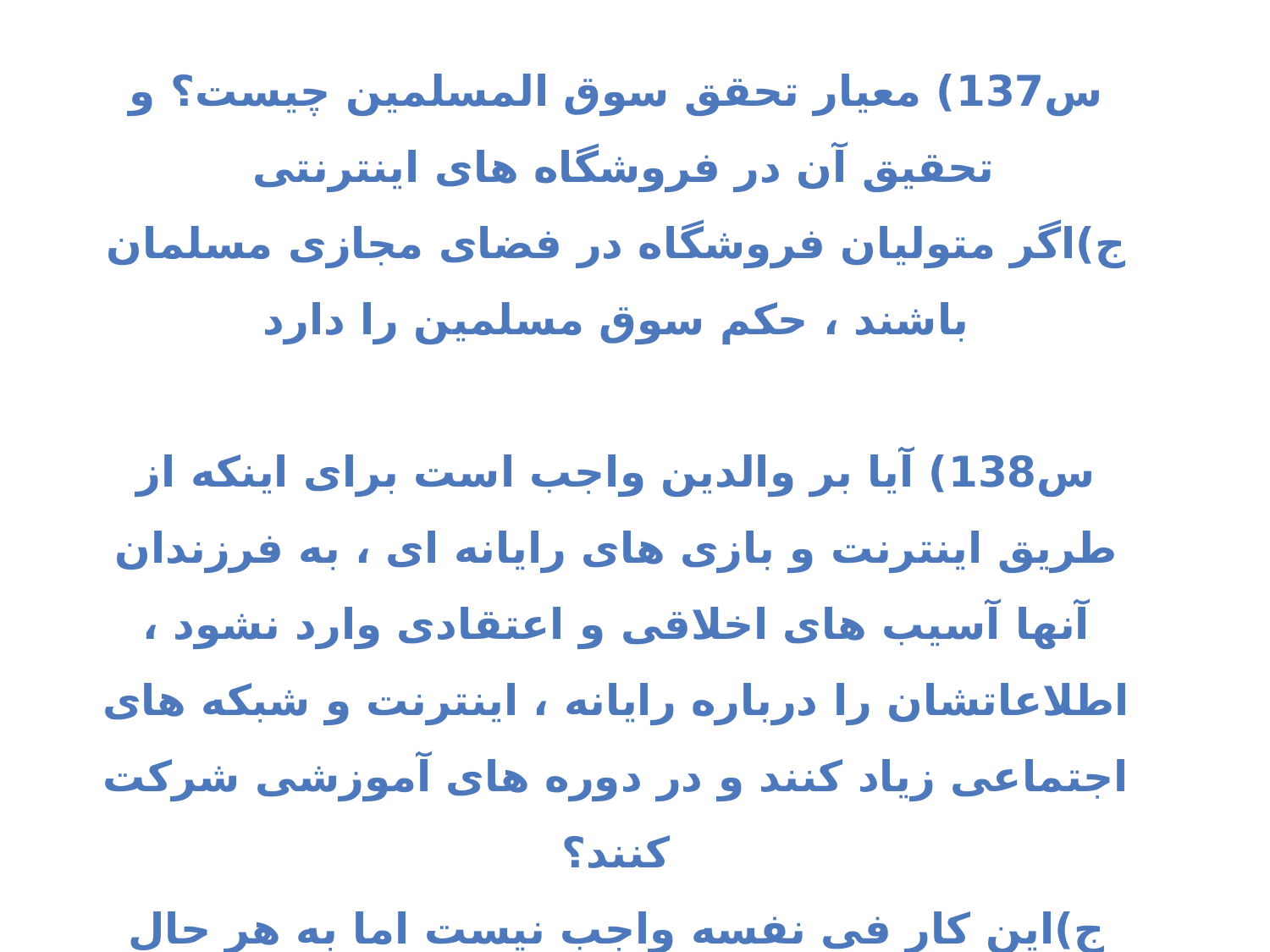

س137) معیار تحقق سوق المسلمین چیست؟ و تحقیق آن در فروشگاه های اینترنتی
ج)اگر متولیان فروشگاه در فضای مجازی مسلمان باشند ، حکم سوق مسلمین را دارد

س138) آیا بر والدین واجب است برای اینکه از طریق اینترنت و بازی های رایانه ای ، به فرزندان آنها آسیب های اخلاقی و اعتقادی وارد نشود ، اطلاعاتشان را درباره رایانه ، اینترنت و شبکه های اجتماعی زیاد کنند و در دوره های آموزشی شرکت کنند؟
ج)این کار فی نفسه واجب نیست اما به هر حال والدین باید به وظیفه شرعی خودشان در قبال فرزندان به درستی عمل کنند.